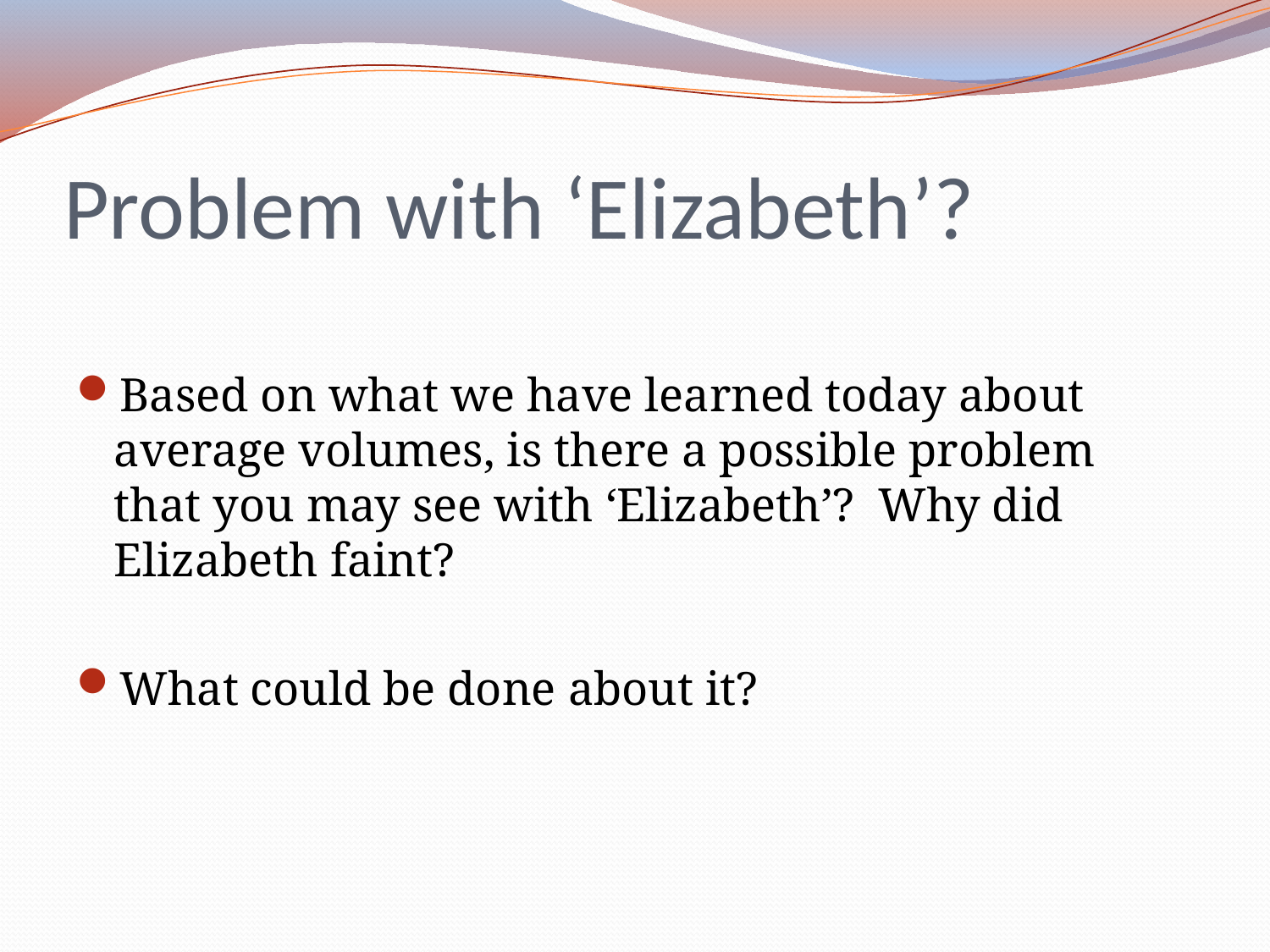

# Problem with ‘Elizabeth’?
Based on what we have learned today about average volumes, is there a possible problem that you may see with ‘Elizabeth’?  Why did Elizabeth faint?

What could be done about it?